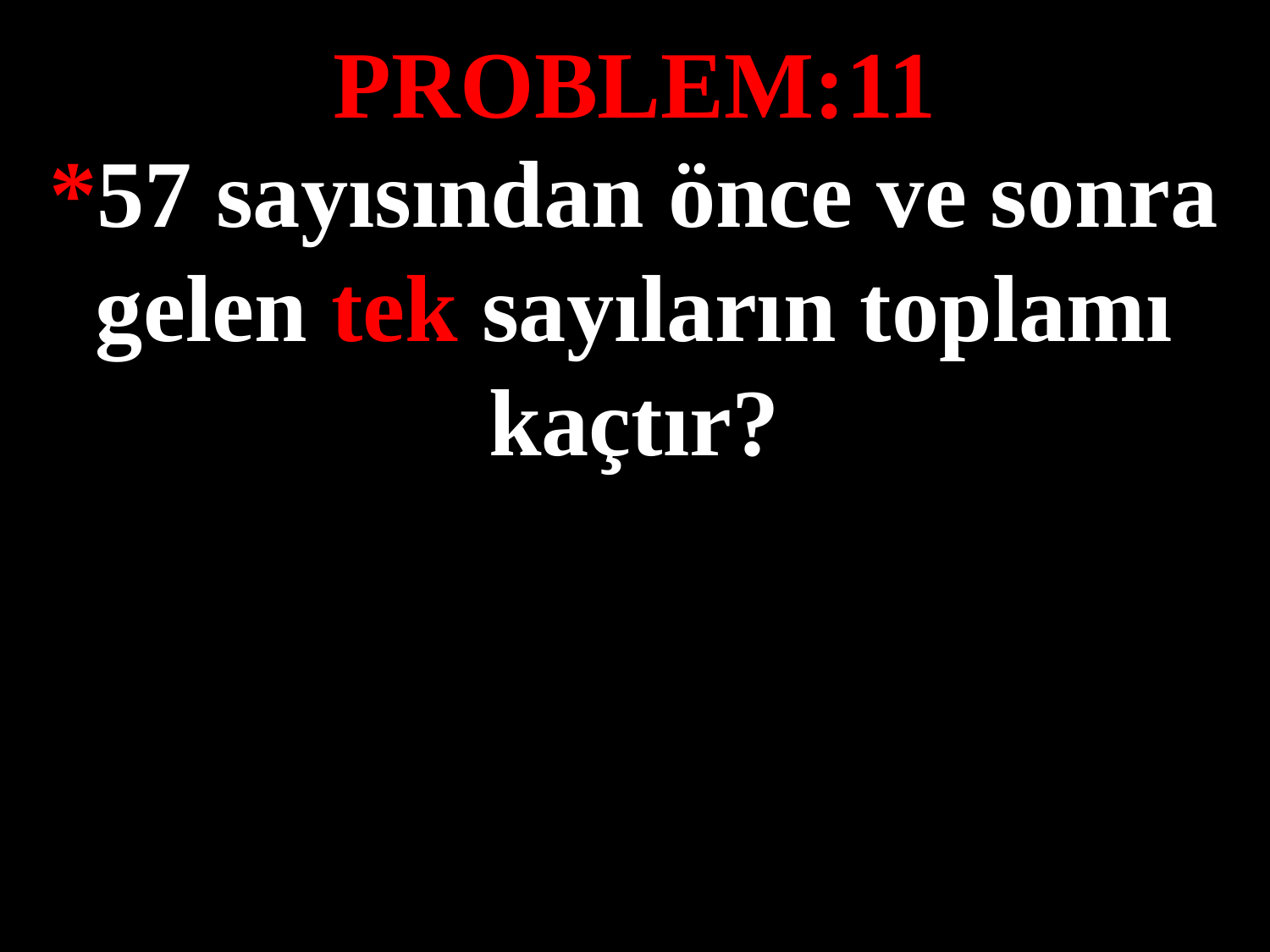

PROBLEM:11
*57 sayısından önce ve sonra gelen tek sayıların toplamı kaçtır?
#